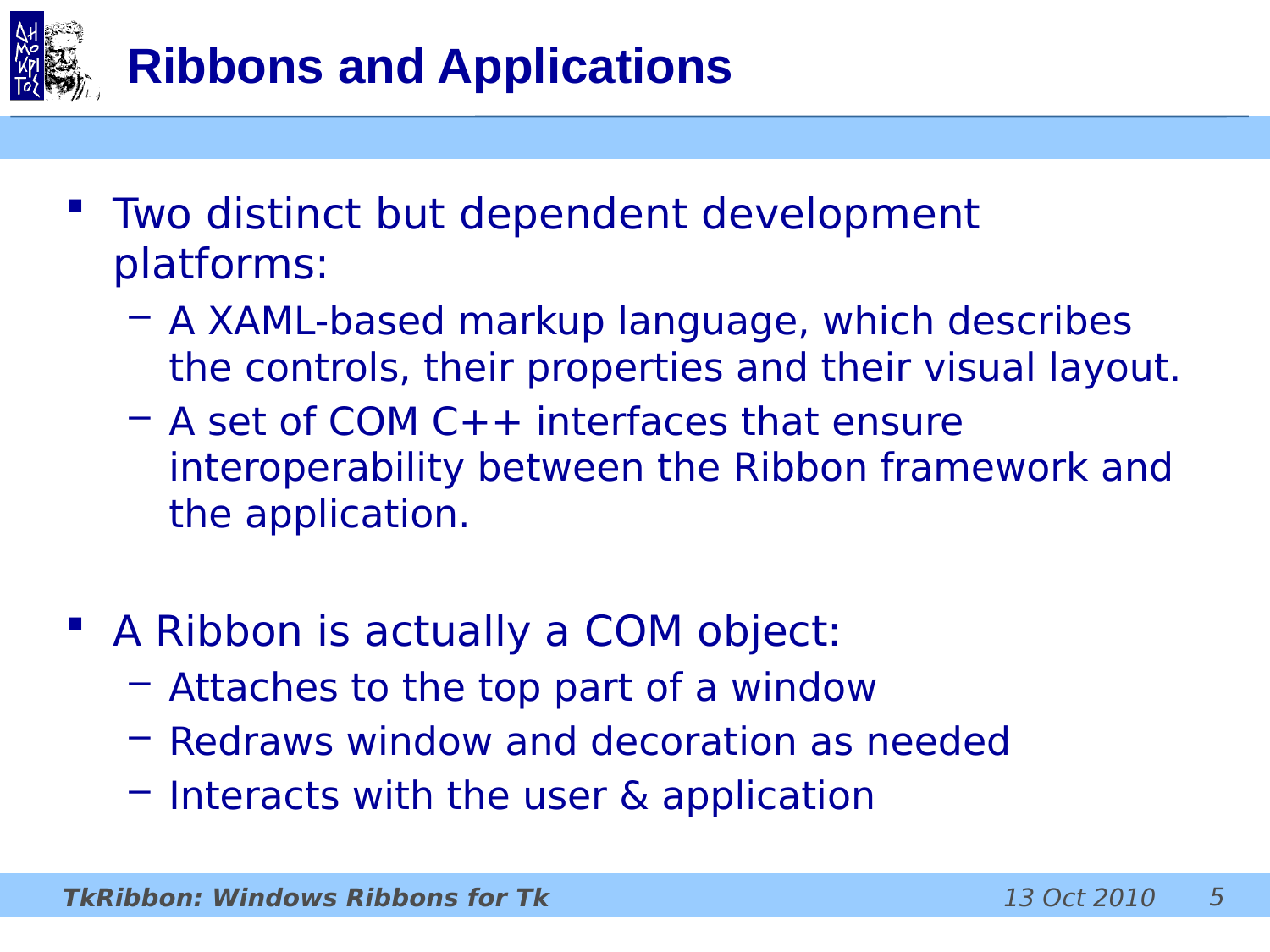

# Ribbons and Applications
Two distinct but dependent development platforms:
A XAML-based markup language, which describes the controls, their properties and their visual layout.
A set of COM C++ interfaces that ensure interoperability between the Ribbon framework and the application.

A Ribbon is actually a COM object:
Attaches to the top part of a window
Redraws window and decoration as needed
Interacts with the user & application
5
TkRibbon: Windows Ribbons for Tk
13 Oct 2010